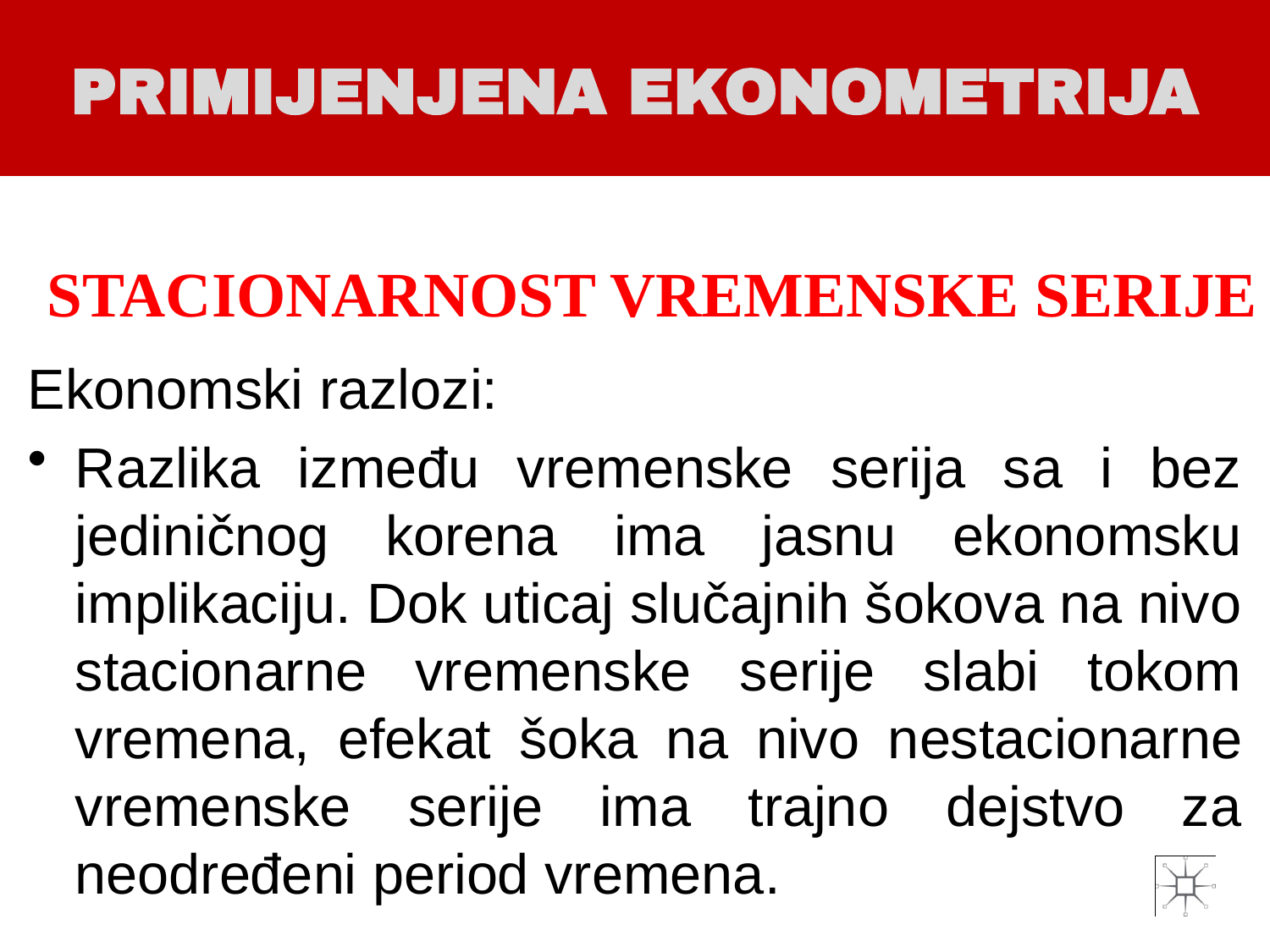

PRIMIJENJENA EKONOMETRIJA
# STACIONARNOST VREMENSKE SERIJE
Ekonomski razlozi:
Razlika između vremenske serija sa i bez jediničnog korena ima jasnu ekonomsku implikaciju. Dok uticaj slučajnih šokova na nivo stacionarne vremenske serije slabi tokom vremena, efekat šoka na nivo nestacionarne vremenske serije ima trajno dejstvo za neodređeni period vremena.